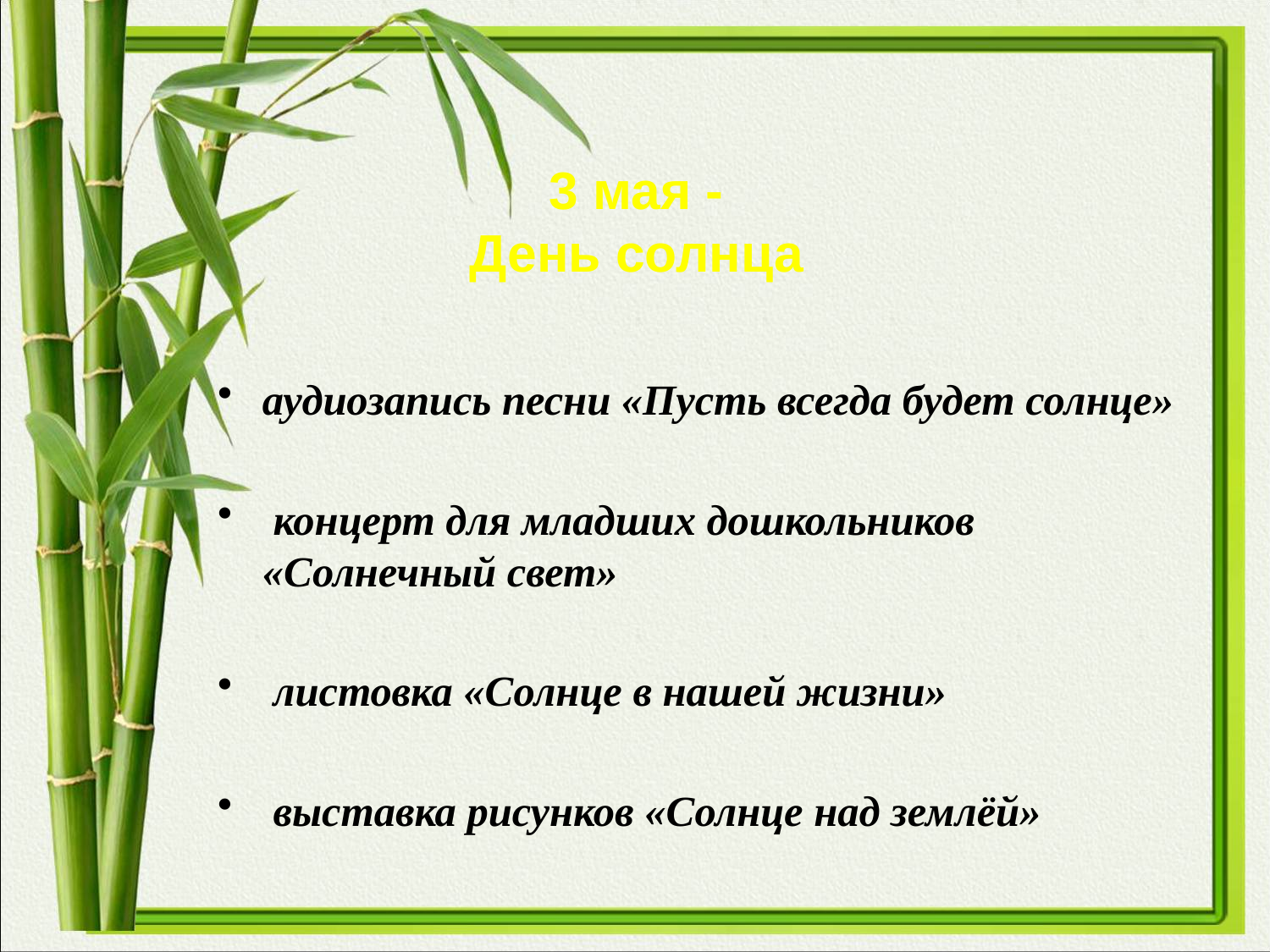

# 3 мая - День солнца
аудиозапись песни «Пусть всегда будет солнце»

 концерт для младших дошкольников «Солнечный свет»

 листовка «Солнце в нашей жизни»

 выставка рисунков «Солнце над землёй»